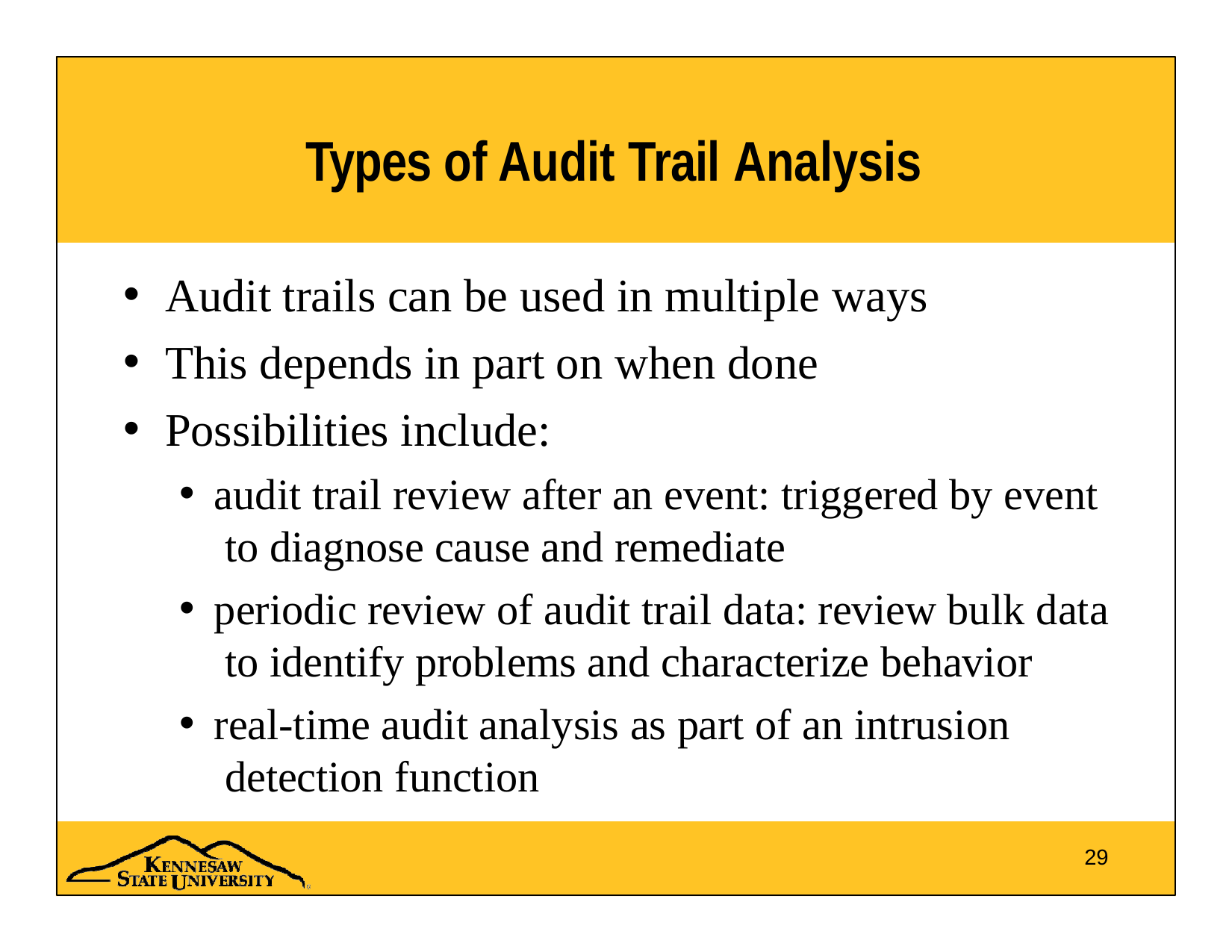

# Types of Audit Trail Analysis
Audit trails can be used in multiple ways
This depends in part on when done
Possibilities include:
audit trail review after an event: triggered by event  to diagnose cause and remediate
periodic review of audit trail data: review bulk data  to identify problems and characterize behavior
real-time audit analysis as part of an intrusion  detection function

29